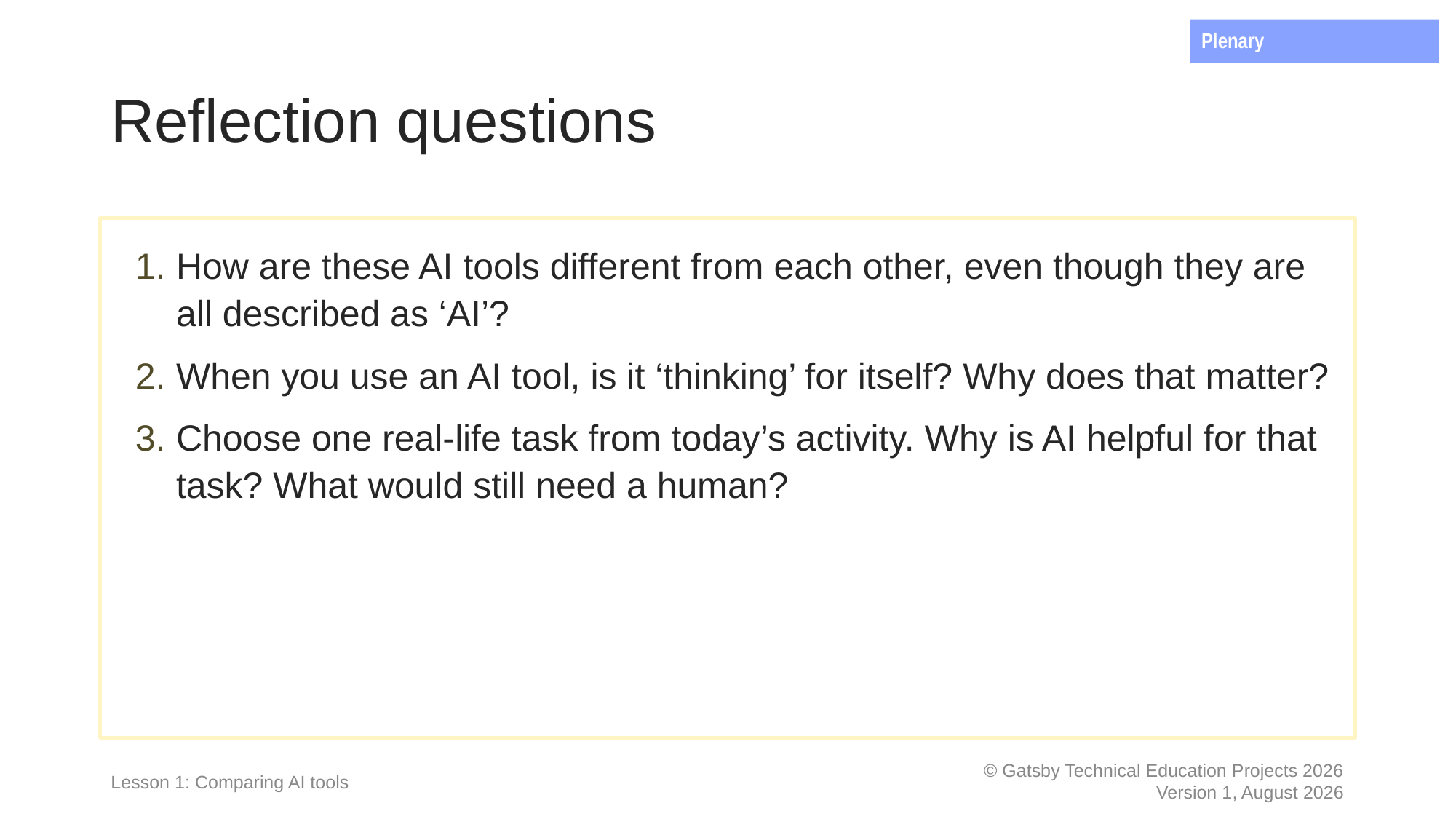

Plenary
# Reflection questions
How are these AI tools different from each other, even though they are all described as ‘AI’?
When you use an AI tool, is it ‘thinking’ for itself? Why does that matter?
Choose one real-life task from today’s activity. Why is AI helpful for that task? What would still need a human?
Lesson 1: Comparing AI tools